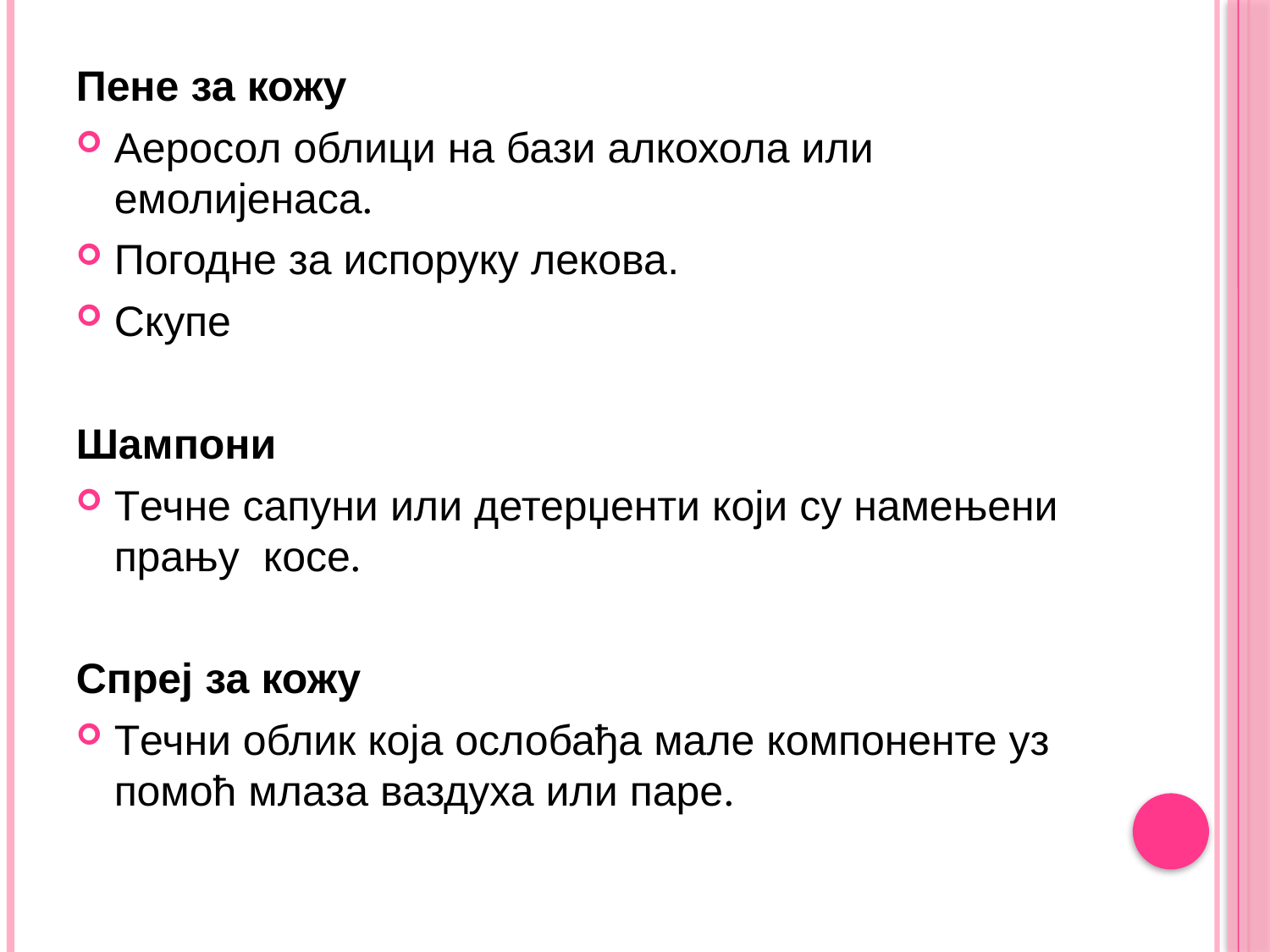

Пене за кожу
Аеросол облици на бази алкохола или емолијенаса.
Погодне за испоруку лекова.
Скупе

Шампони
Течне сапуни или детерџенти који су намењени прању  косе.

Спреј за кожу
Течни облик која ослобађа мале компоненте уз помоћ млаза ваздуха или паре.